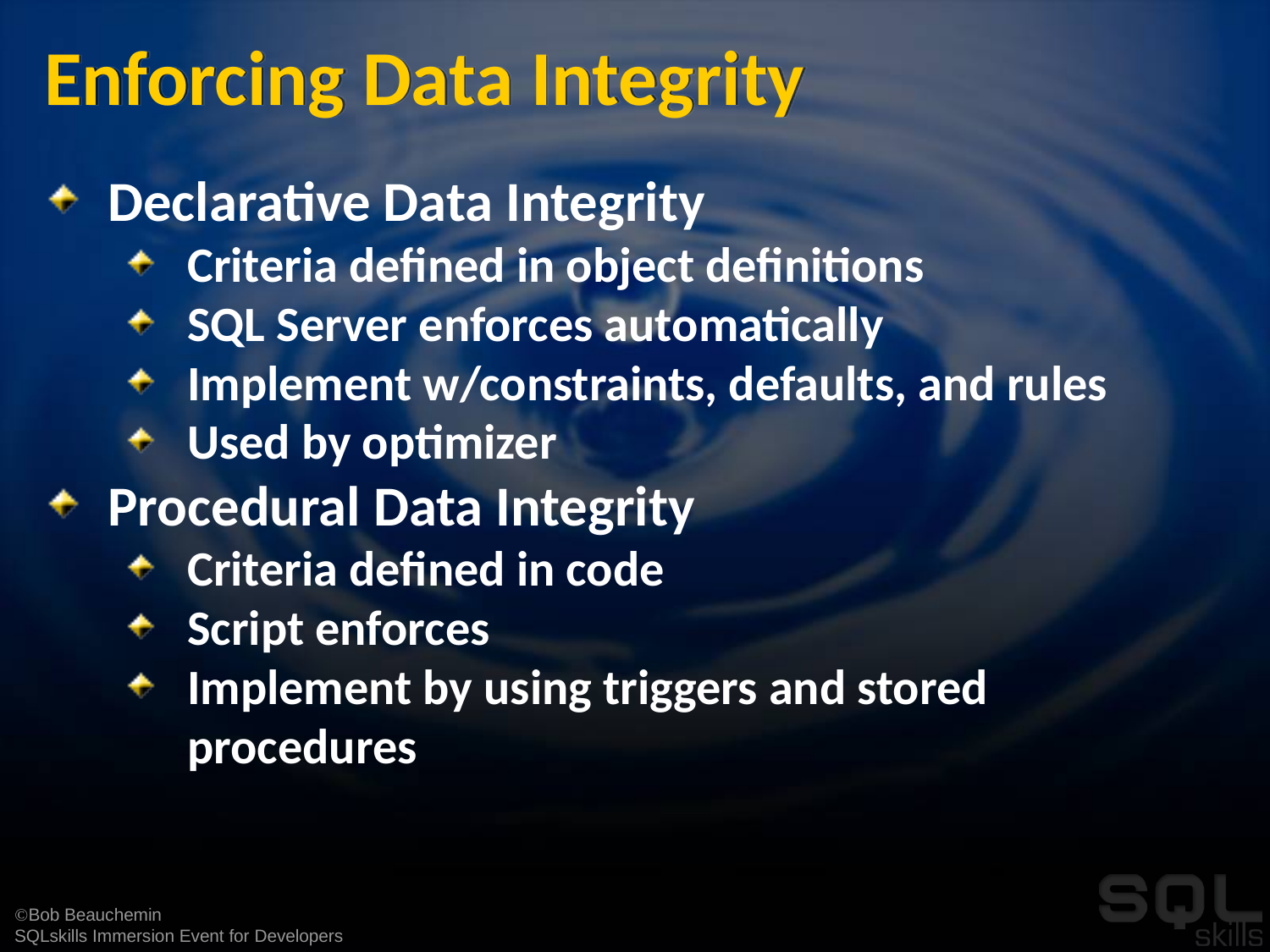

# Enforcing Data Integrity
Declarative Data Integrity
Criteria defined in object definitions
SQL Server enforces automatically
Implement w/constraints, defaults, and rules
Used by optimizer
Procedural Data Integrity
Criteria defined in code
Script enforces
Implement by using triggers and stored procedures